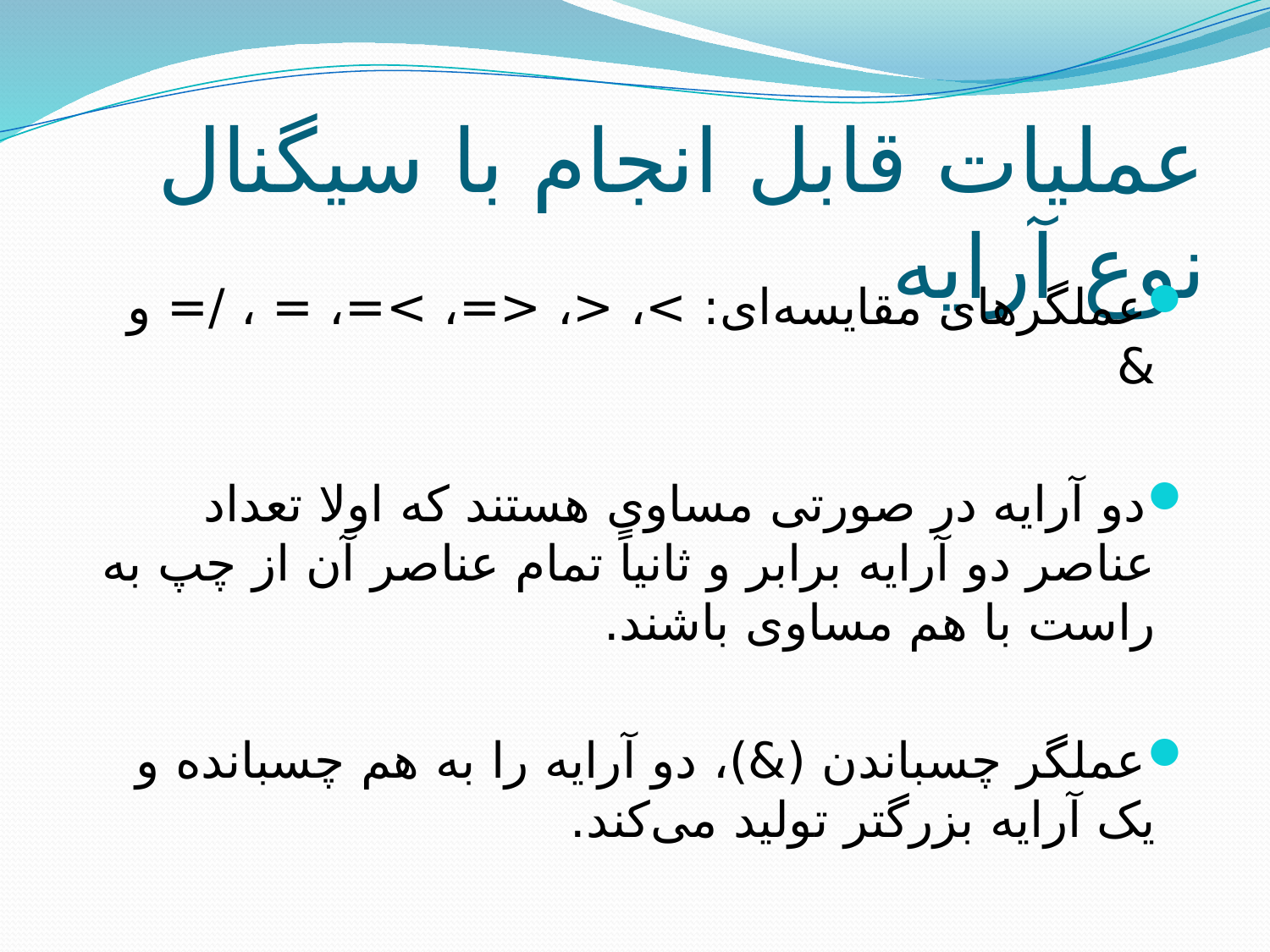

# عملیات قابل انجام با سیگنال نوع آرایه
عملگرهای مقایسه‌ای: >، <، <=، >=، = ، /= و &

دو آرایه در صورتی مساوی هستند که اولا تعداد عناصر دو آرایه برابر و ثانیاً تمام عناصر آن از چپ به راست با هم مساوی باشند.

عملگر چسباندن (&)، دو آرایه را به هم چسبانده و یک آرایه بزرگتر تولید می‌کند.